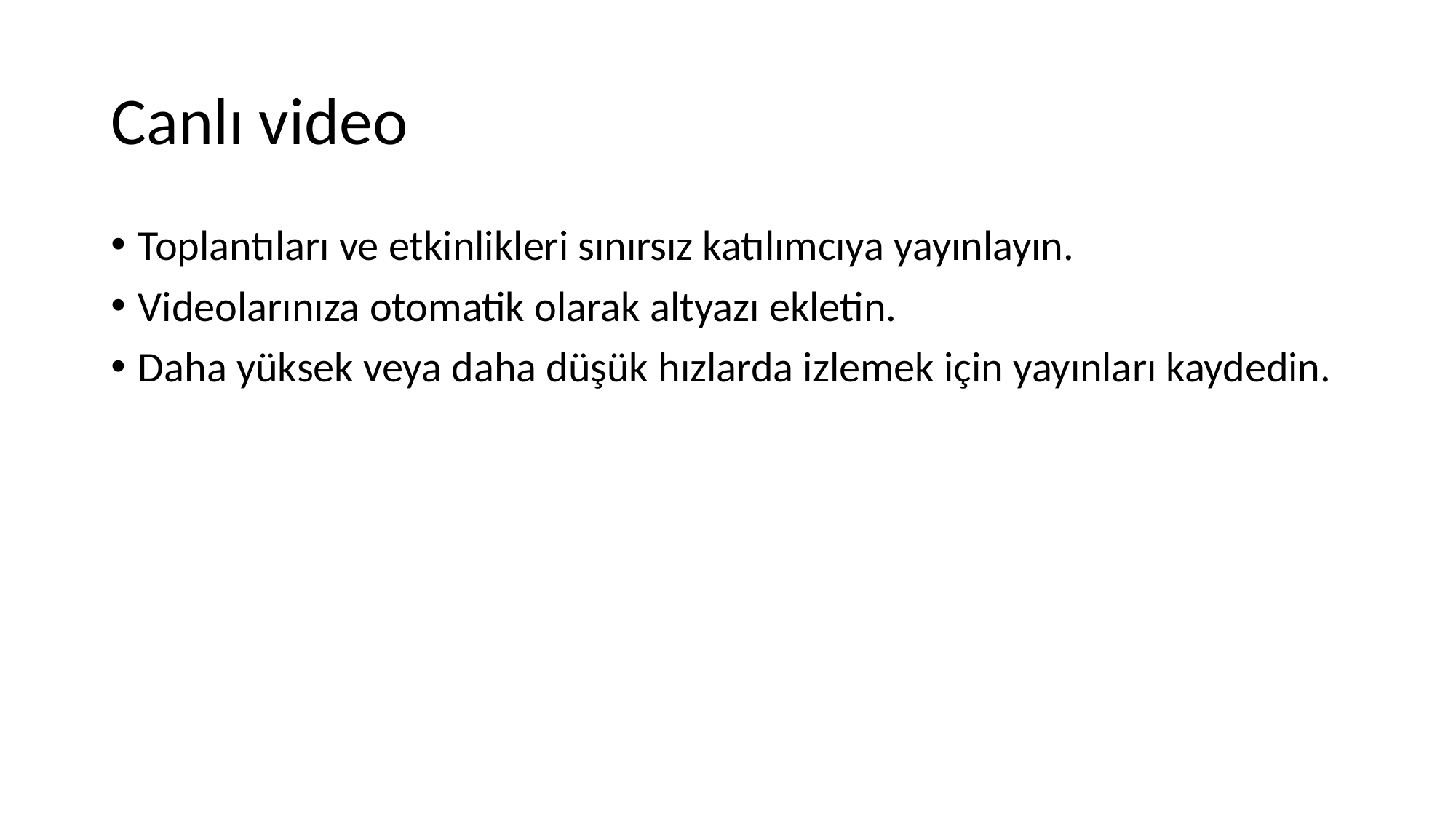

# Canlı video
Toplantıları ve etkinlikleri sınırsız katılımcıya yayınlayın.
Videolarınıza otomatik olarak altyazı ekletin.
Daha yüksek veya daha düşük hızlarda izlemek için yayınları kaydedin.